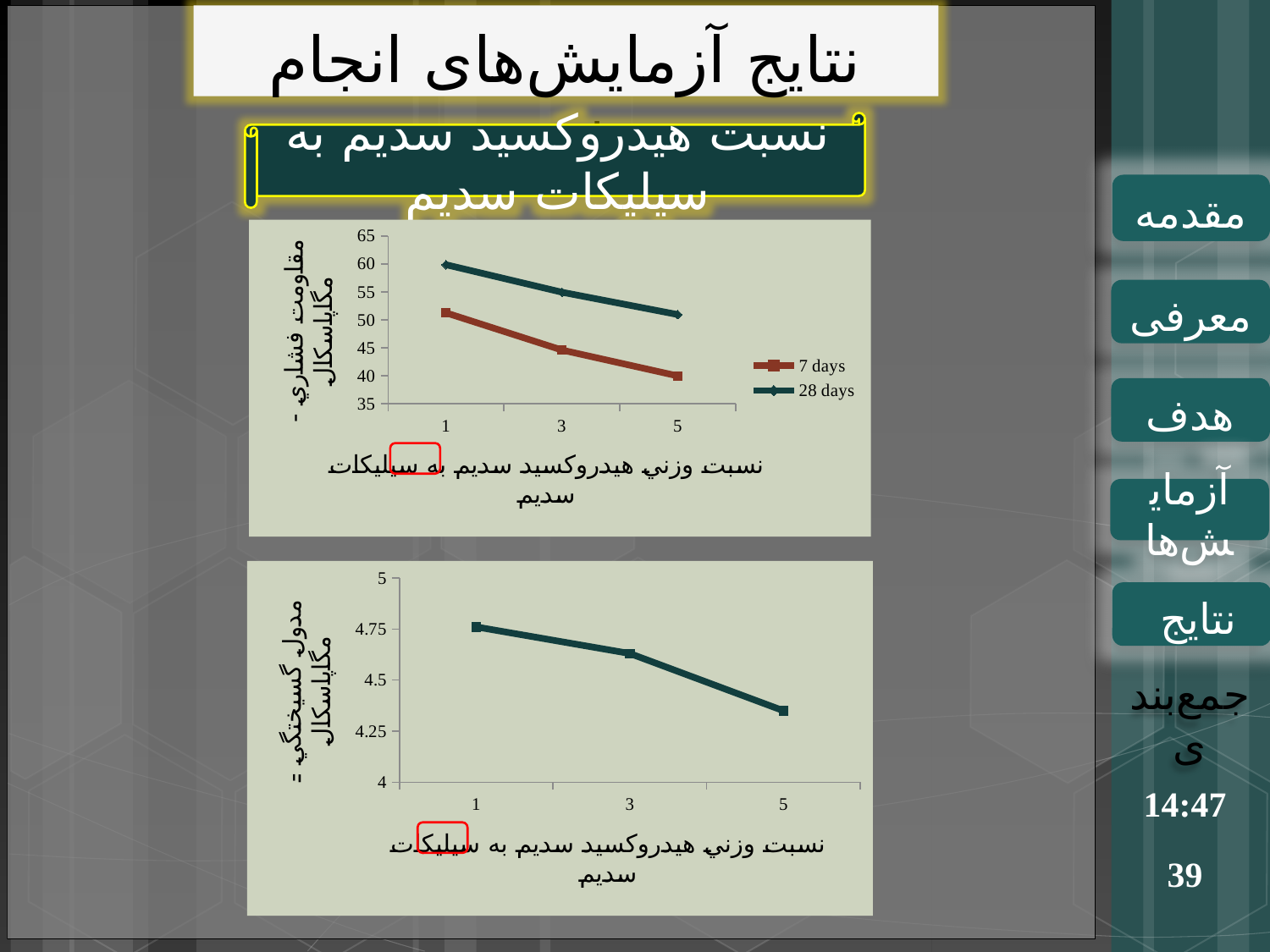

نتایج آزمایش‌های انجام شده
نسبت هيدروکسيد سديم به سيليکات سديم
مقدمه

### Chart

| Category |  |  |
|---|---|---|
| 1 | 51.27 | 59.86 |
| 3 | 44.63 | 54.95 |
| 5 | 40.0 | 50.96 |
معرفی
هدف

آزمایش‌ها

### Chart

| Category |  |
|---|---|
| 1 | 4.76 |
| 3 | 4.63 |
| 5 | 4.35 |
نتایج
جمع‌بندی